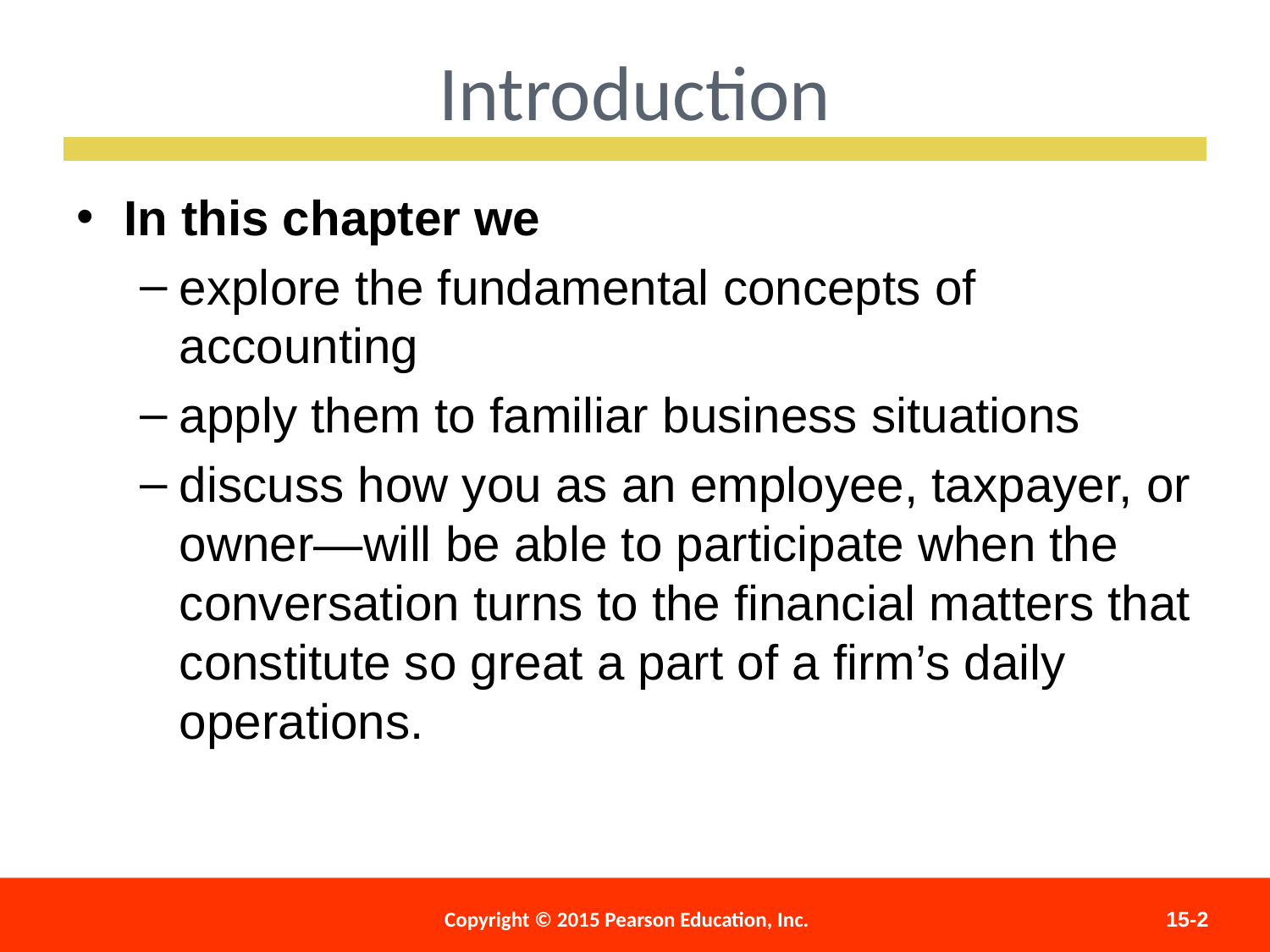

Introduction
In this chapter we
explore the fundamental concepts of accounting
apply them to familiar business situations
discuss how you as an employee, taxpayer, or owner—will be able to participate when the conversation turns to the financial matters that constitute so great a part of a firm’s daily operations.